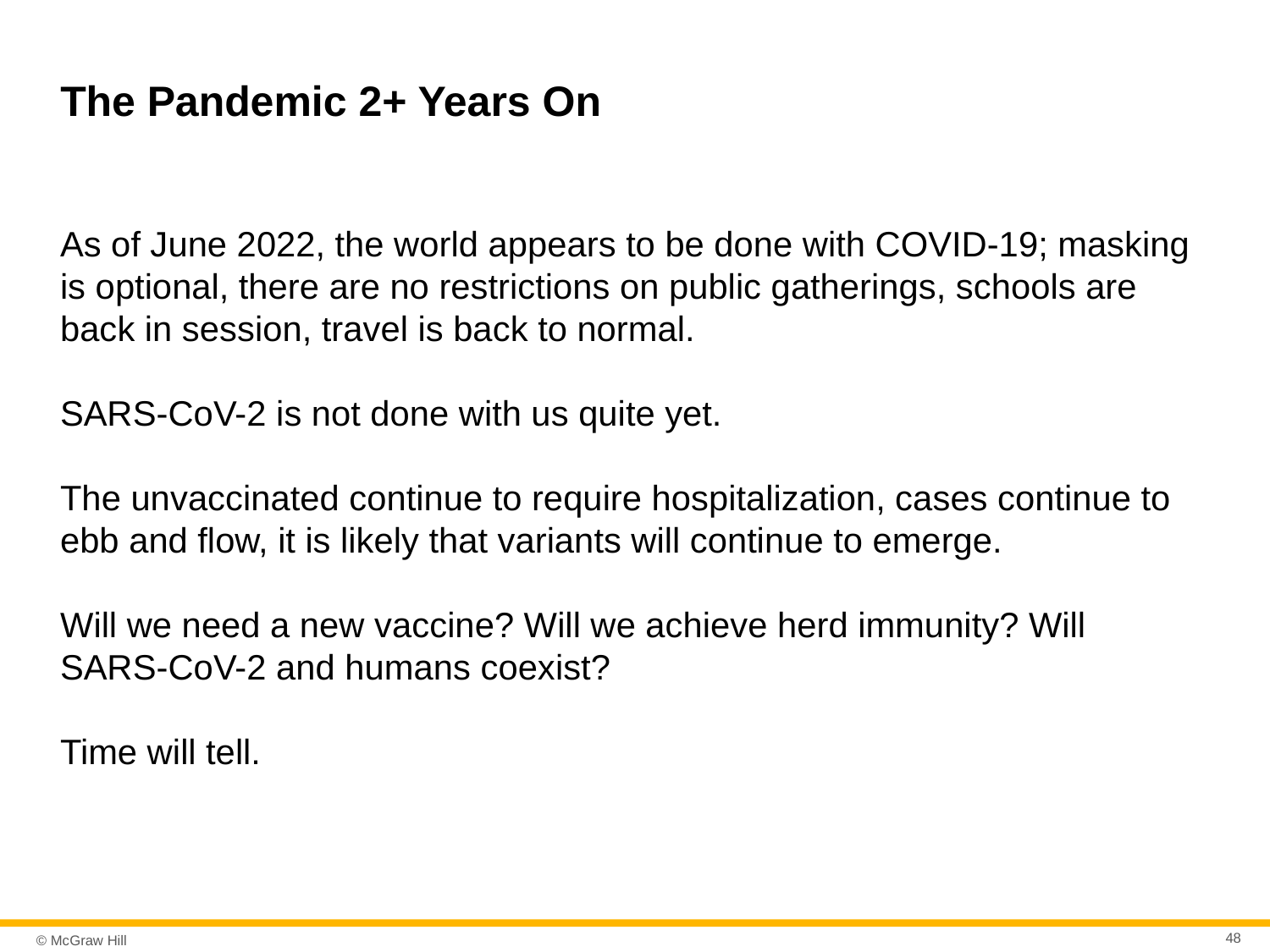

# The Pandemic 2+ Years On
As of June 2022, the world appears to be done with COVID-19; masking is optional, there are no restrictions on public gatherings, schools are back in session, travel is back to normal.

SARS-CoV-2 is not done with us quite yet.

The unvaccinated continue to require hospitalization, cases continue to ebb and flow, it is likely that variants will continue to emerge.

Will we need a new vaccine? Will we achieve herd immunity? Will SARS-CoV-2 and humans coexist?

Time will tell.